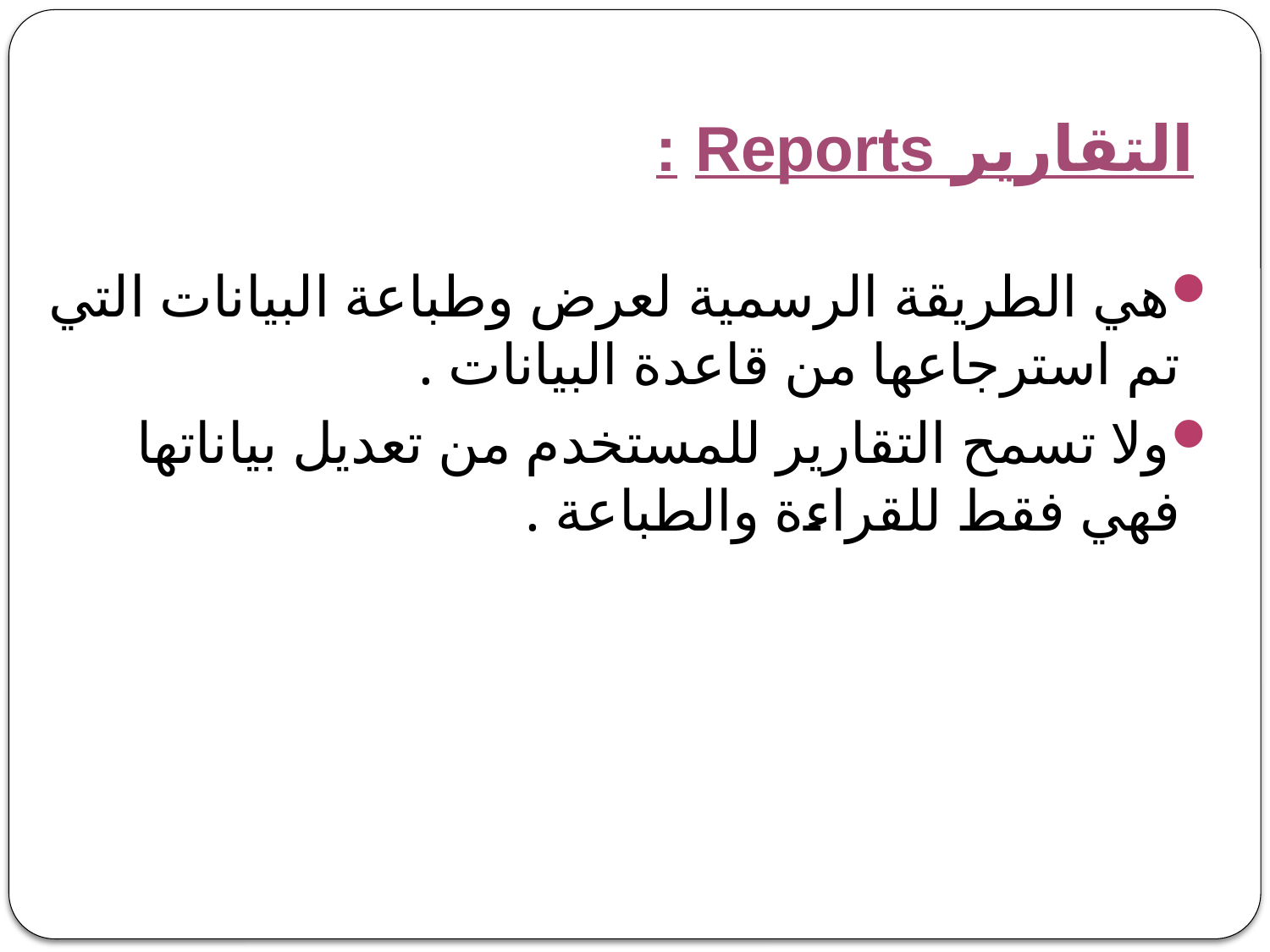

# التقارير Reports :

هي الطريقة الرسمية لعرض وطباعة البيانات التي تم استرجاعها من قاعدة البيانات .
ولا تسمح التقارير للمستخدم من تعديل بياناتها فهي فقط للقراءة والطباعة .